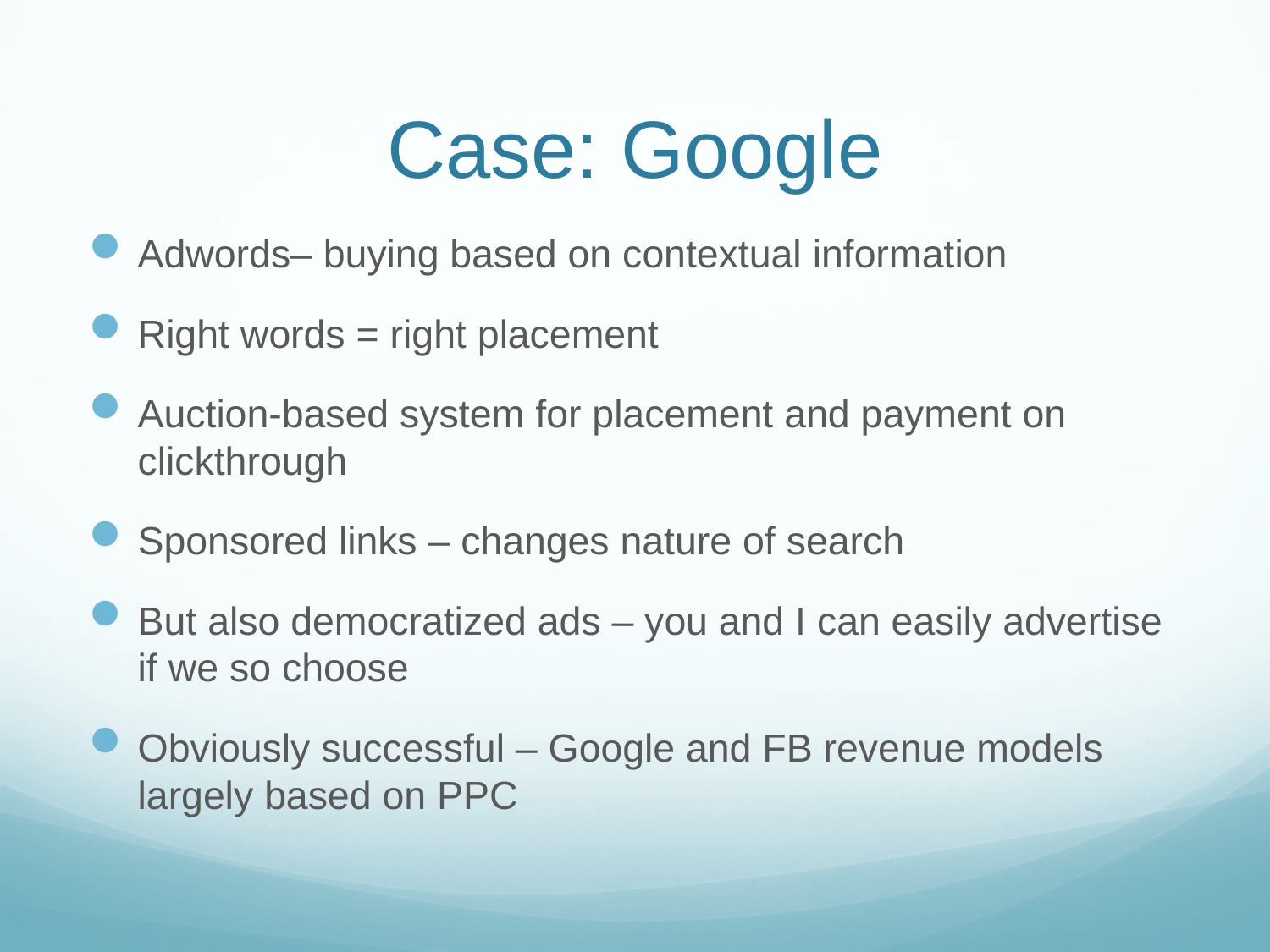

# Case: Google
Adwords– buying based on contextual information
Right words = right placement
Auction-based system for placement and payment on clickthrough
Sponsored links – changes nature of search
But also democratized ads – you and I can easily advertise if we so choose
Obviously successful – Google and FB revenue models largely based on PPC